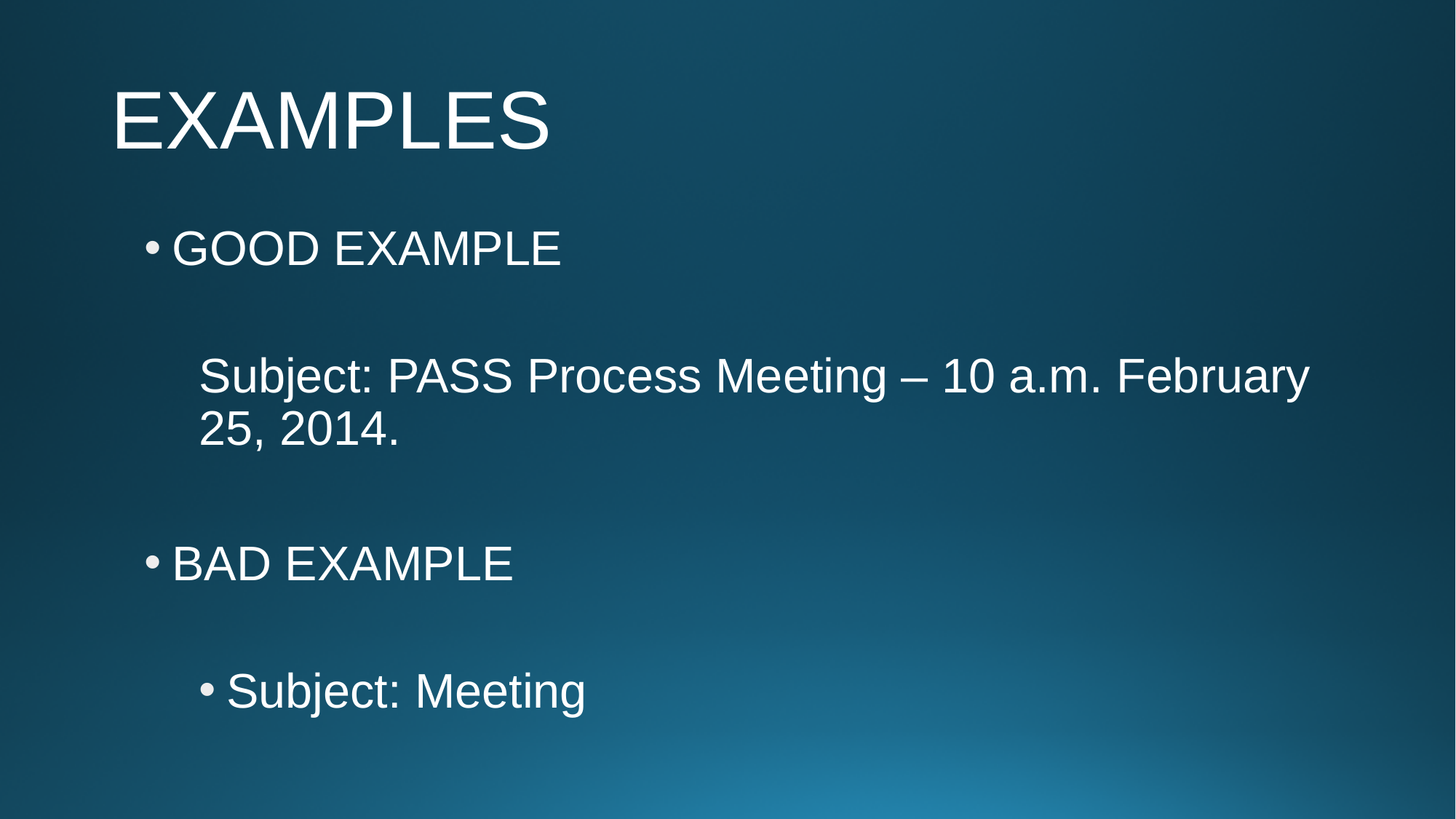

# EXAMPLES
GOOD EXAMPLE

Subject: PASS Process Meeting – 10 a.m. February 25, 2014.

BAD EXAMPLE

Subject: Meeting